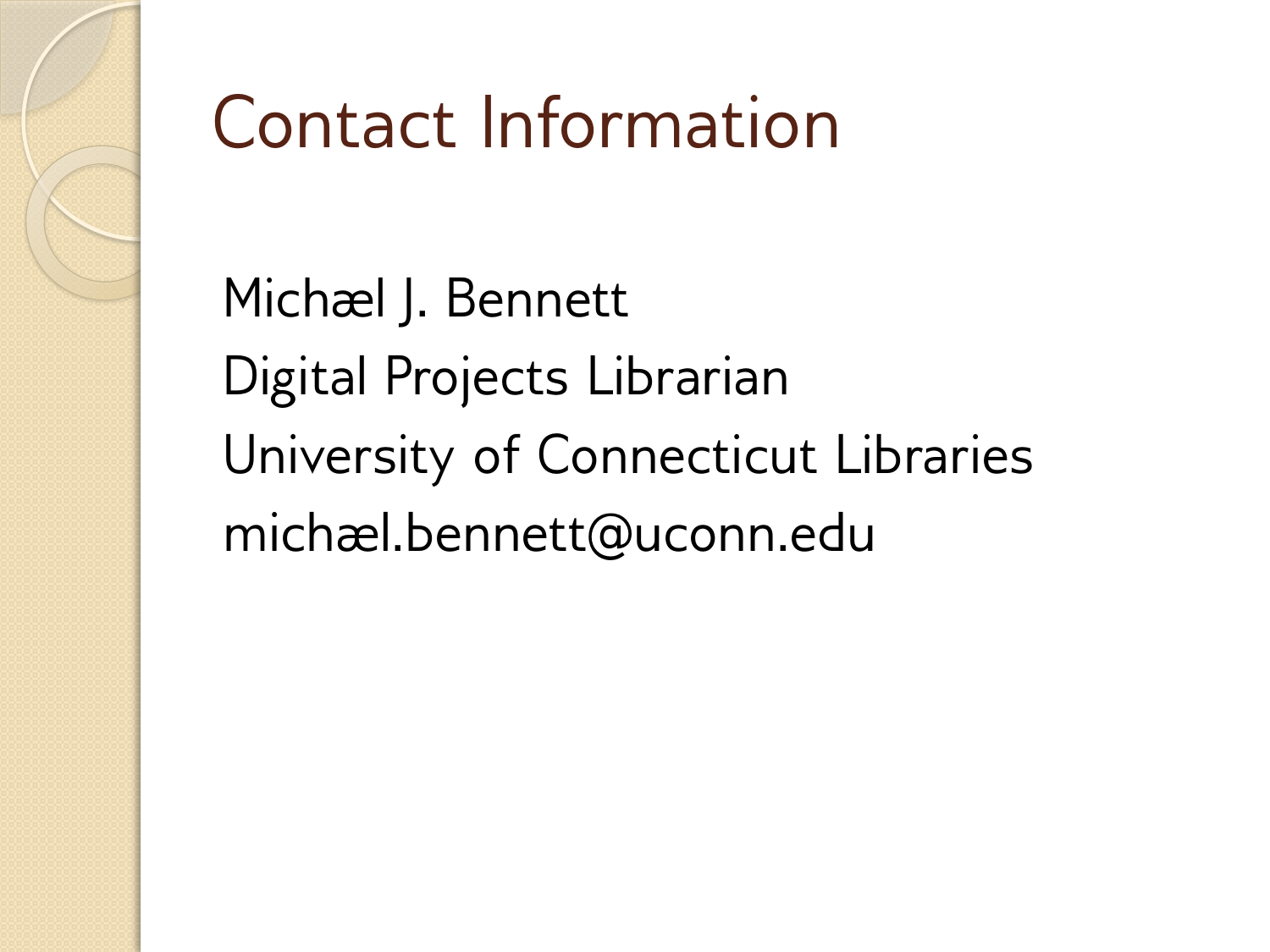

# Contact Information
Michael J. Bennett
Digital Projects Librarian
University of Connecticut Libraries
michael.bennett@uconn.edu